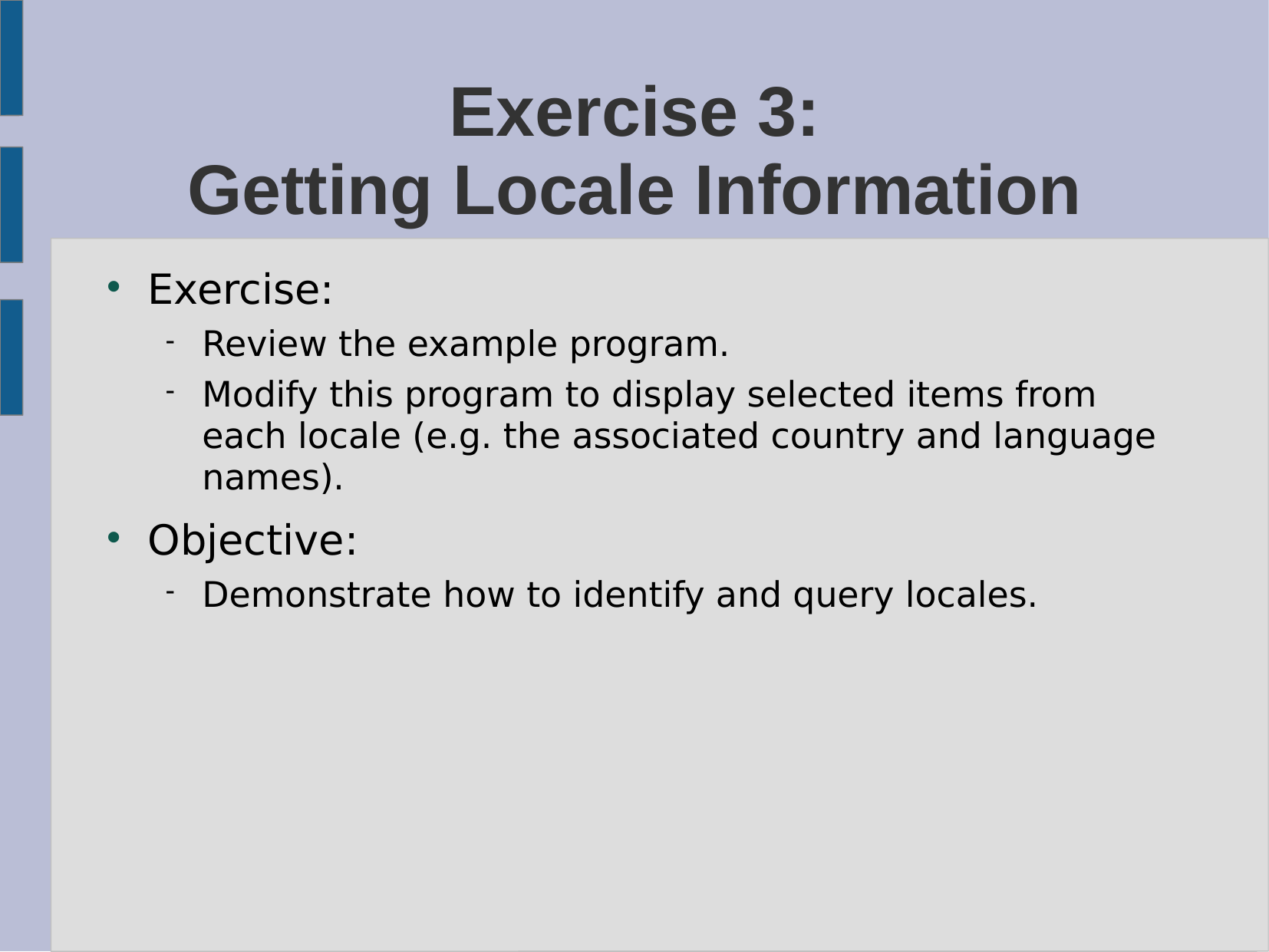

# Exercise 3: Getting Locale Information
Exercise:
Review the example program.
Modify this program to display selected items from each locale (e.g. the associated country and language names).
Objective:
Demonstrate how to identify and query locales.